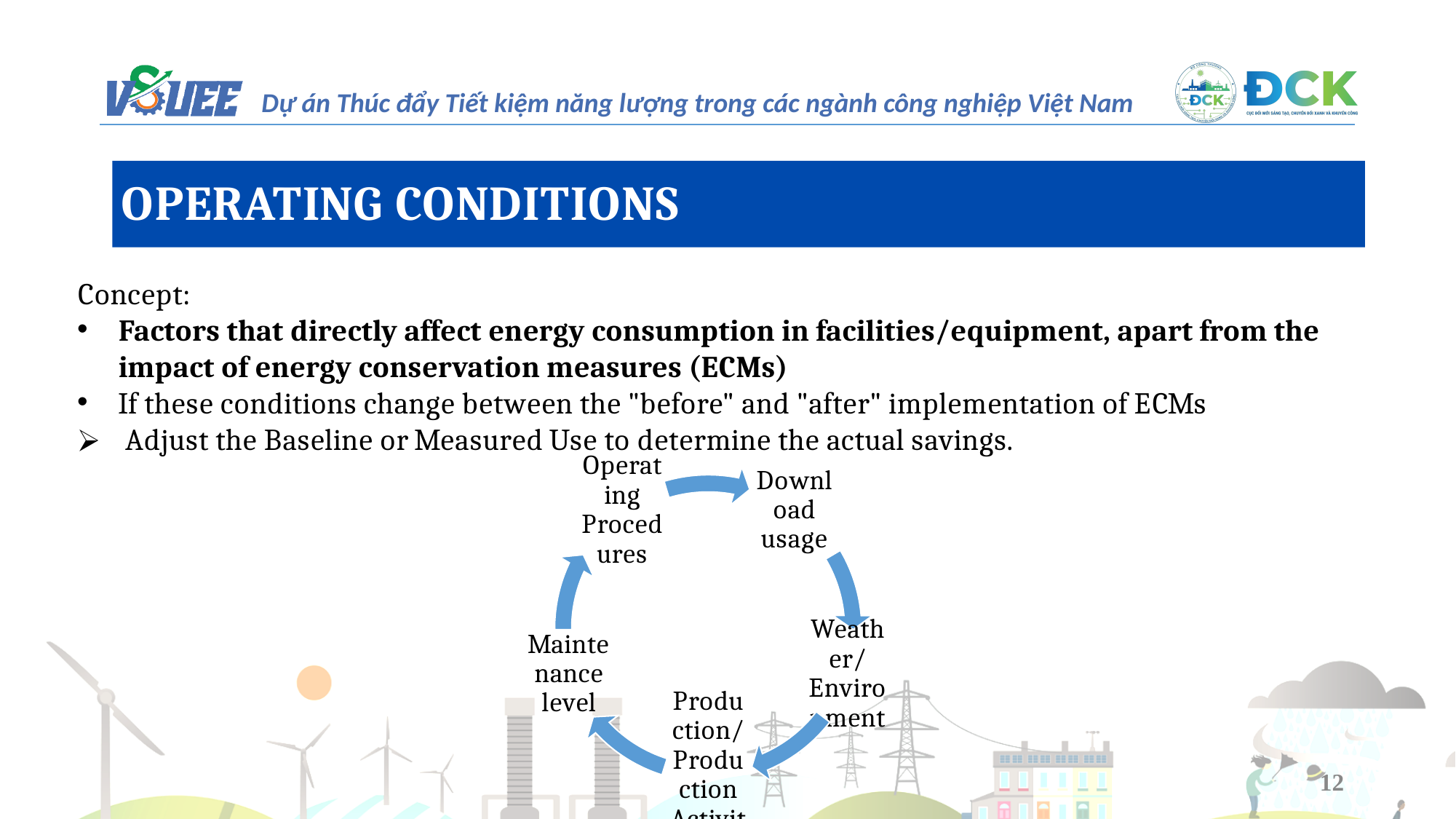

OPERATING CONDITIONS
Concept:
Factors that directly affect energy consumption in facilities/equipment, apart from the impact of energy conservation measures (ECMs)
If these conditions change between the "before" and "after" implementation of ECMs
 Adjust the Baseline or Measured Use to determine the actual savings.

Operating Procedures

Download usage

Maintenance level

Weather/Environment

Production/Production Activities
12